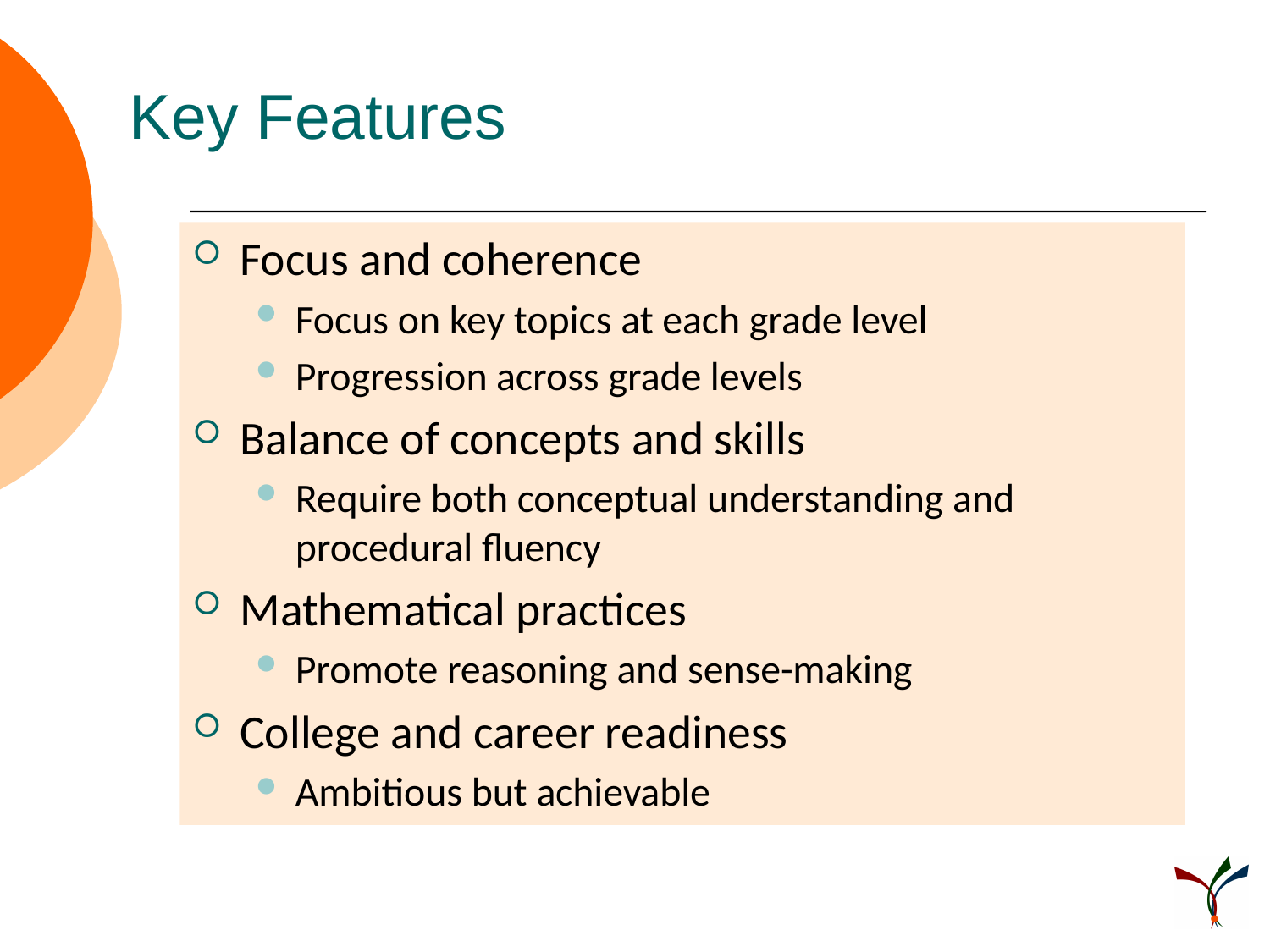

# Key Features
Focus and coherence
Focus on key topics at each grade level
Progression across grade levels
Balance of concepts and skills
Require both conceptual understanding and procedural fluency
Mathematical practices
Promote reasoning and sense-making
College and career readiness
Ambitious but achievable